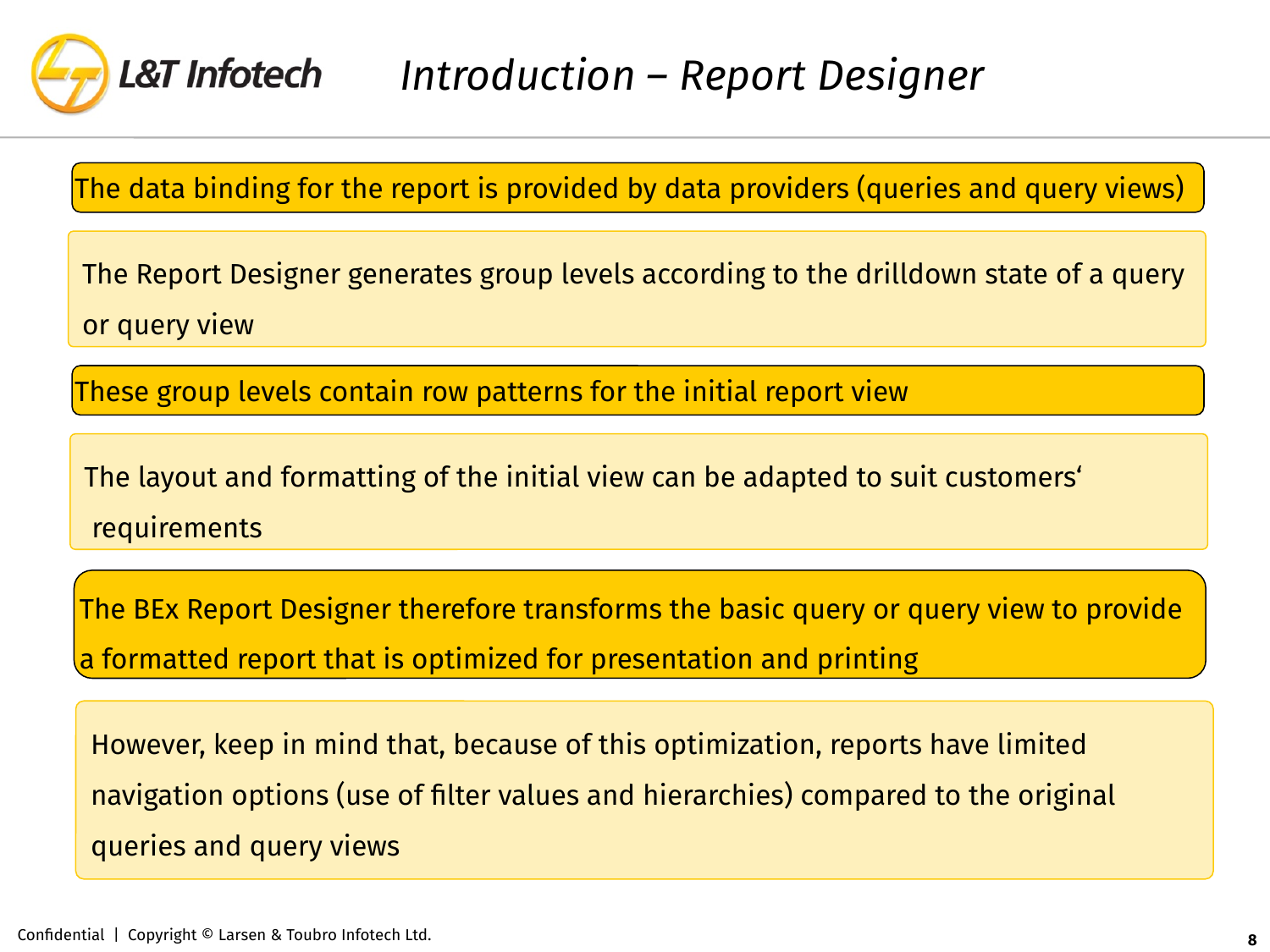

# Introduction – Report Designer
The data binding for the report is provided by data providers (queries and query views)
The Report Designer generates group levels according to the drilldown state of a query or query view
These group levels contain row patterns for the initial report view
The layout and formatting of the initial view can be adapted to suit customers‘ requirements
The BEx Report Designer therefore transforms the basic query or query view to provide a formatted report that is optimized for presentation and printing
However, keep in mind that, because of this optimization, reports have limited navigation options (use of filter values and hierarchies) compared to the original queries and query views
Confidential  |  Copyright © Larsen & Toubro Infotech Ltd.
8